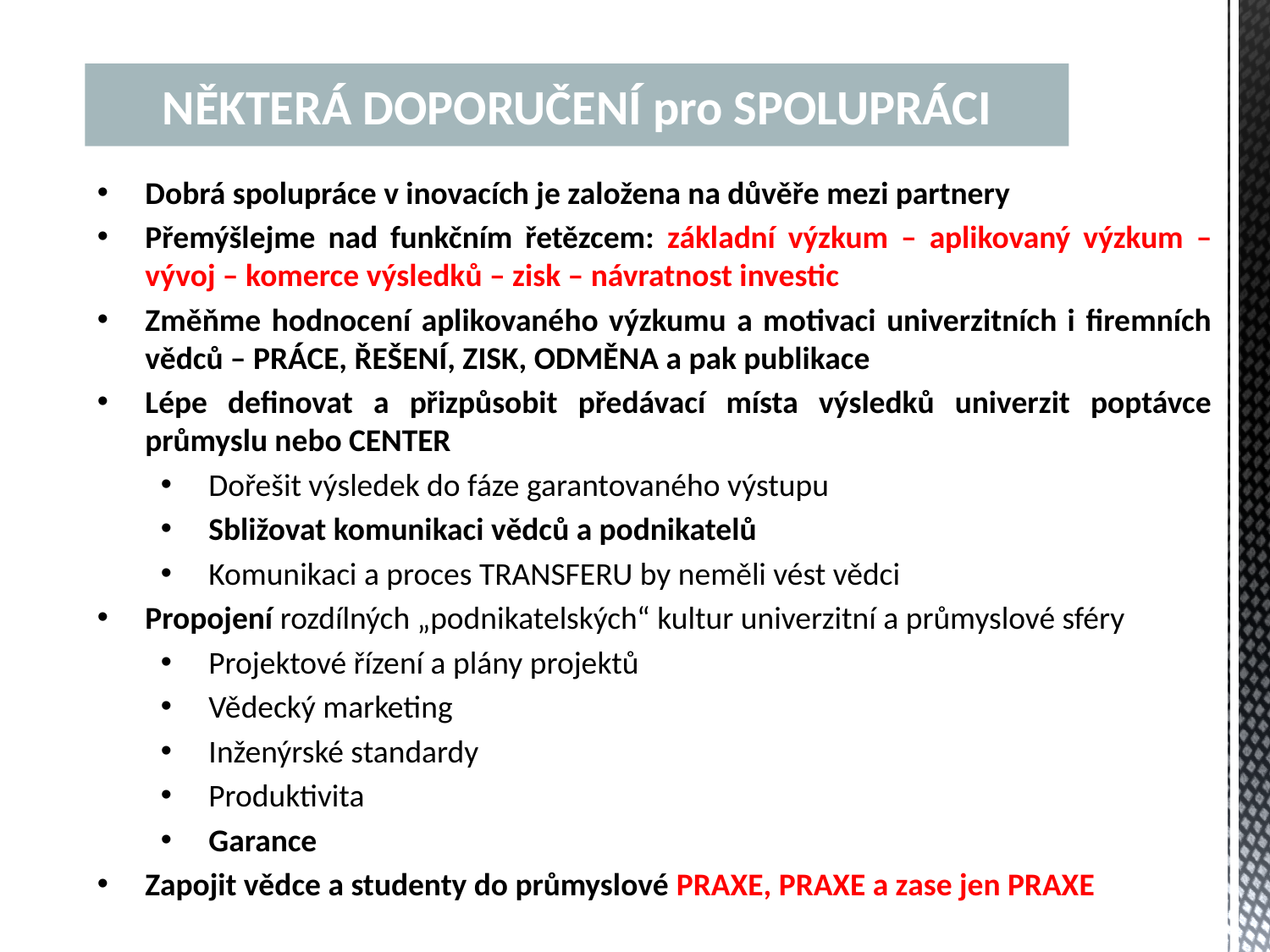

# NĚKTERÁ DOPORUČENÍ pro SPOLUPRÁCI
Dobrá spolupráce v inovacích je založena na důvěře mezi partnery
Přemýšlejme nad funkčním řetězcem: základní výzkum – aplikovaný výzkum – vývoj – komerce výsledků – zisk – návratnost investic
Změňme hodnocení aplikovaného výzkumu a motivaci univerzitních i firemních vědců – PRÁCE, ŘEŠENÍ, ZISK, ODMĚNA a pak publikace
Lépe definovat a přizpůsobit předávací místa výsledků univerzit poptávce průmyslu nebo CENTER
Dořešit výsledek do fáze garantovaného výstupu
Sbližovat komunikaci vědců a podnikatelů
Komunikaci a proces TRANSFERU by neměli vést vědci
Propojení rozdílných „podnikatelských“ kultur univerzitní a průmyslové sféry
Projektové řízení a plány projektů
Vědecký marketing
Inženýrské standardy
Produktivita
Garance
Zapojit vědce a studenty do průmyslové PRAXE, PRAXE a zase jen PRAXE